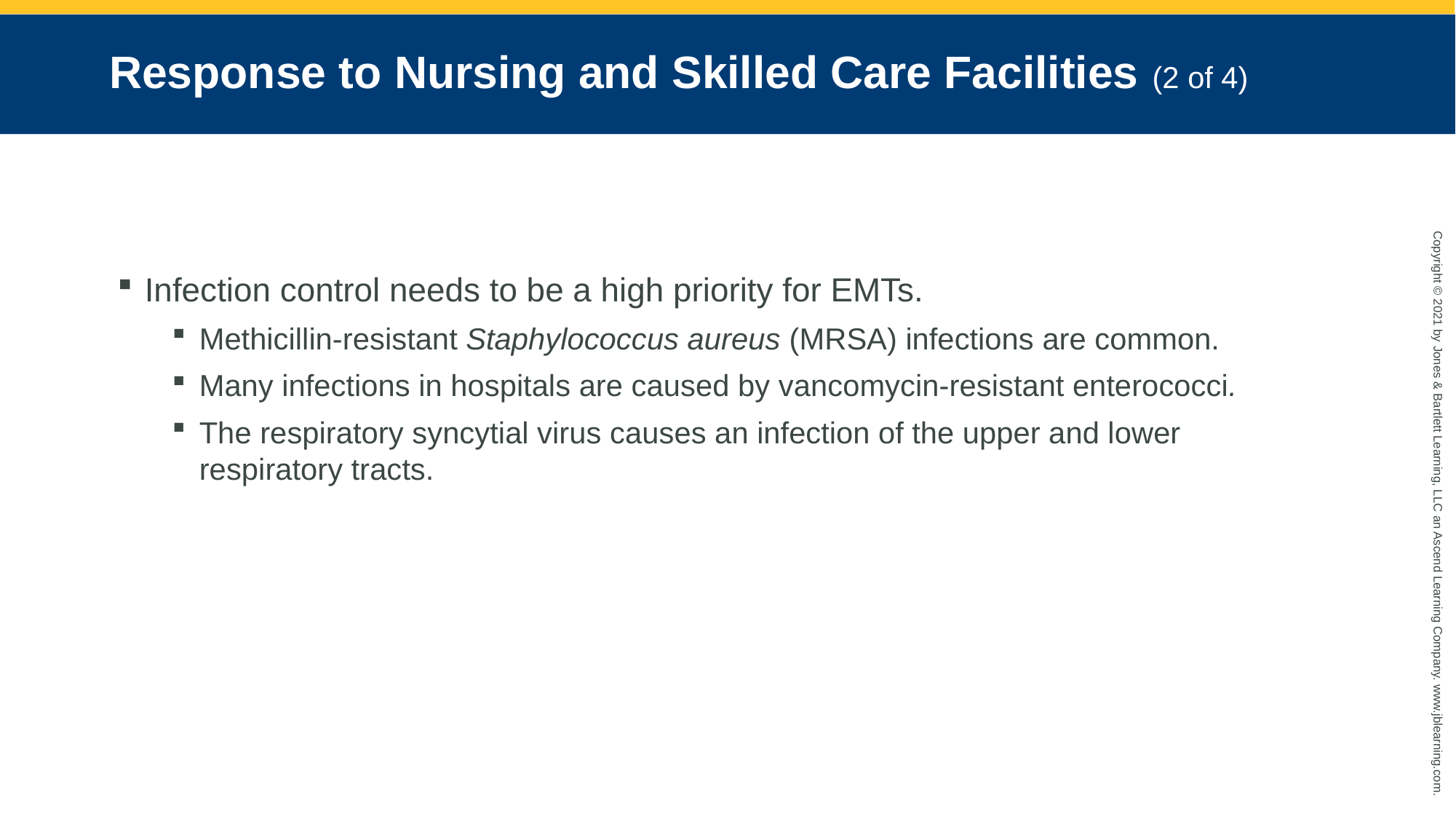

# Response to Nursing and Skilled Care Facilities (2 of 4)
Infection control needs to be a high priority for EMTs.
Methicillin-resistant Staphylococcus aureus (MRSA) infections are common.
Many infections in hospitals are caused by vancomycin-resistant enterococci.
The respiratory syncytial virus causes an infection of the upper and lower respiratory tracts.